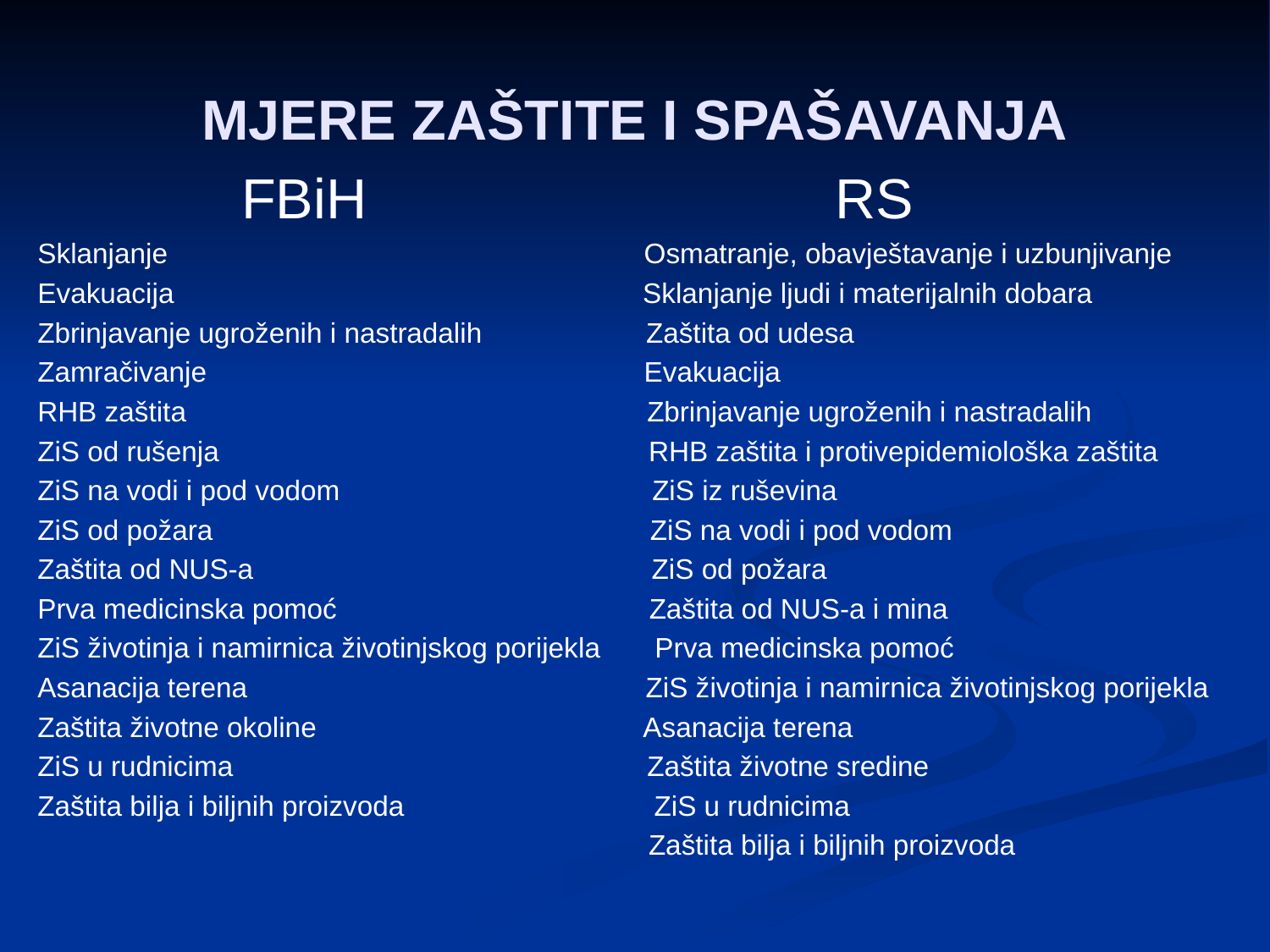

# MJERE ZAŠTITE I SPAŠAVANJA
             FBiH                              RS
Sklanjanje                                                             Osmatranje, obavještavanje i uzbunjivanje
Evakuacija                                                            Sklanjanje ljudi i materijalnih dobara
Zbrinjavanje ugroženih i nastradalih                     Zaštita od udesa
Zamračivanje                                                        Evakuacija
RHB zaštita                                                           Zbrinjavanje ugroženih i nastradalih
ZiS od rušenja                                                       RHB zaštita i protivepidemiološka zaštita
ZiS na vodi i pod vodom                                        ZiS iz ruševina
ZiS od požara                                                        ZiS na vodi i pod vodom
Zaštita od NUS-a                                                   ZiS od požara
Prva medicinska pomoć                                        Zaštita od NUS-a i mina
ZiS životinja i namirnica životinjskog porijekla       Prva medicinska pomoć
Asanacija terena                                                   ZiS životinja i namirnica životinjskog porijekla
Zaštita životne okoline                                          Asanacija terena
ZiS u rudnicima                                                     Zaštita životne sredine
Zaštita bilja i biljnih proizvoda                                ZiS u rudnicima
                                                                              Zaštita bilja i biljnih proizvoda